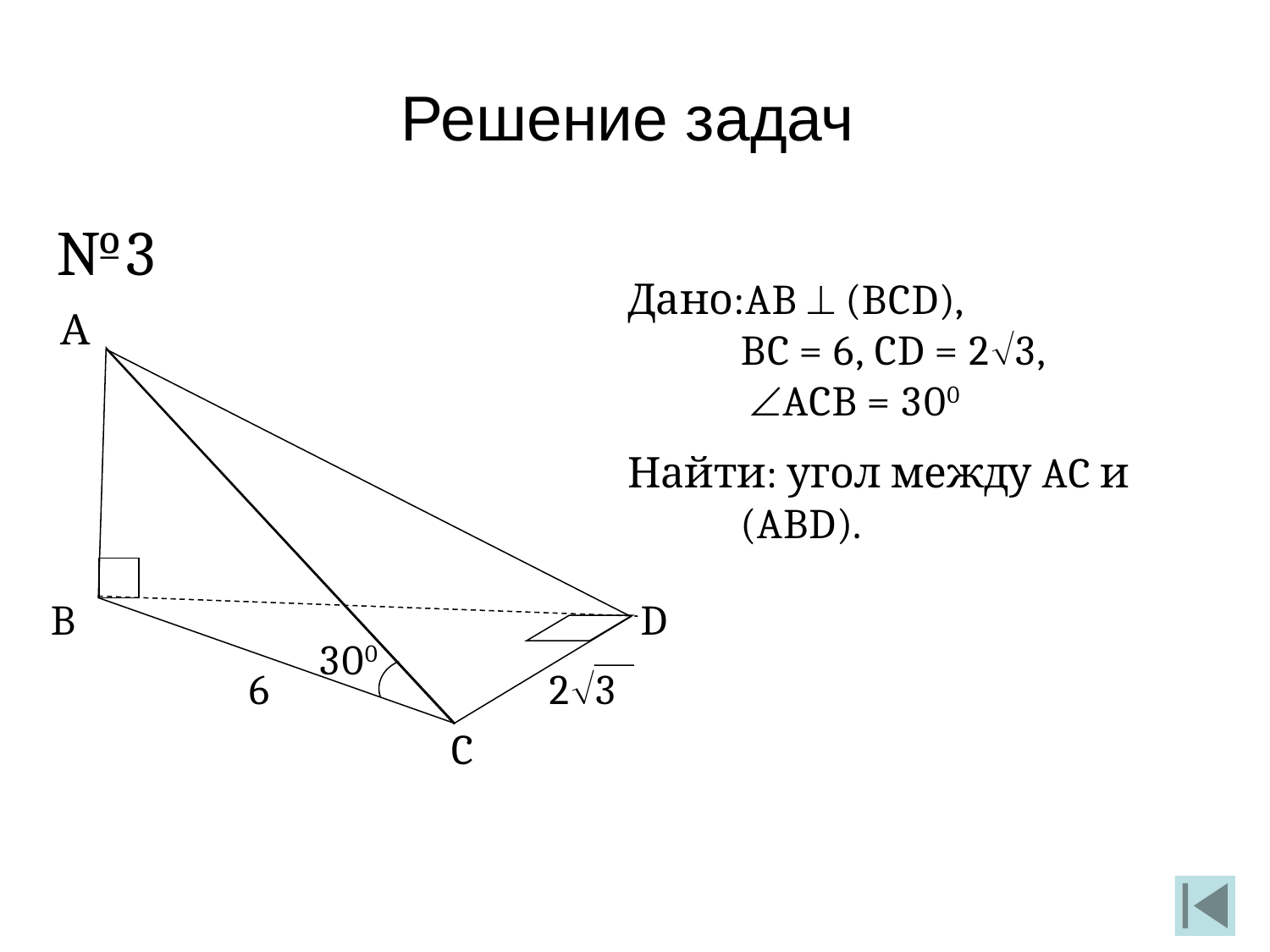

Решение задач
№3
Дано:AB ⊥ (BCD),
BC = 6, CD = 2√3,
 ∠ACB = 300
Найти: угол между AC и (ABD).
А

B
D
C

300
6
2√3